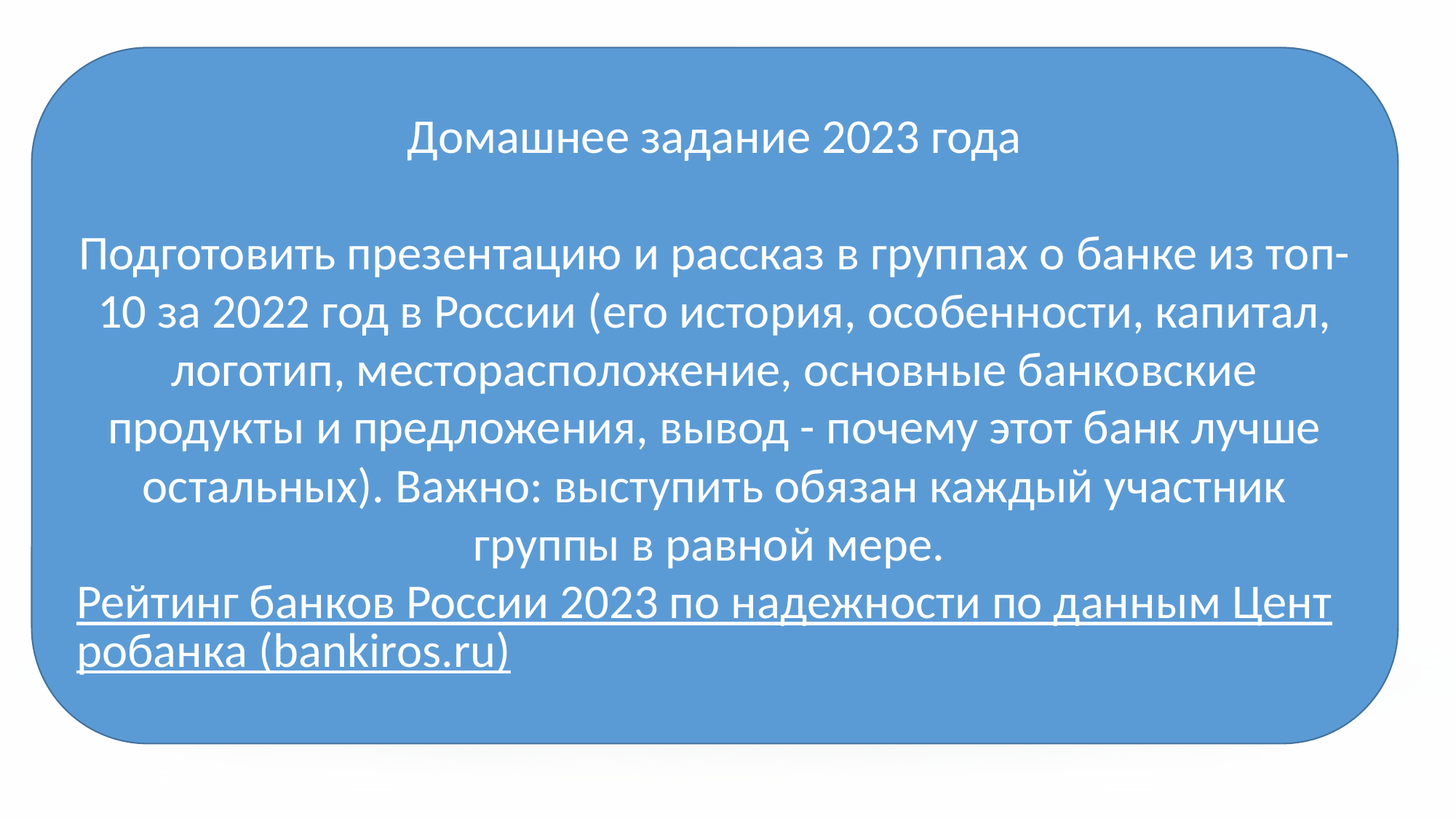

Домашнее задание 2023 года

Подготовить презентацию и рассказ в группах о банке из топ-10 за 2022 год в России (его история, особенности, капитал, логотип, месторасположение, основные банковские продукты и предложения, вывод - почему этот банк лучше остальных). Важно: выступить обязан каждый участник группы в равной мере.
Рейтинг банков России 2023 по надежности по данным Центробанка (bankiros.ru)